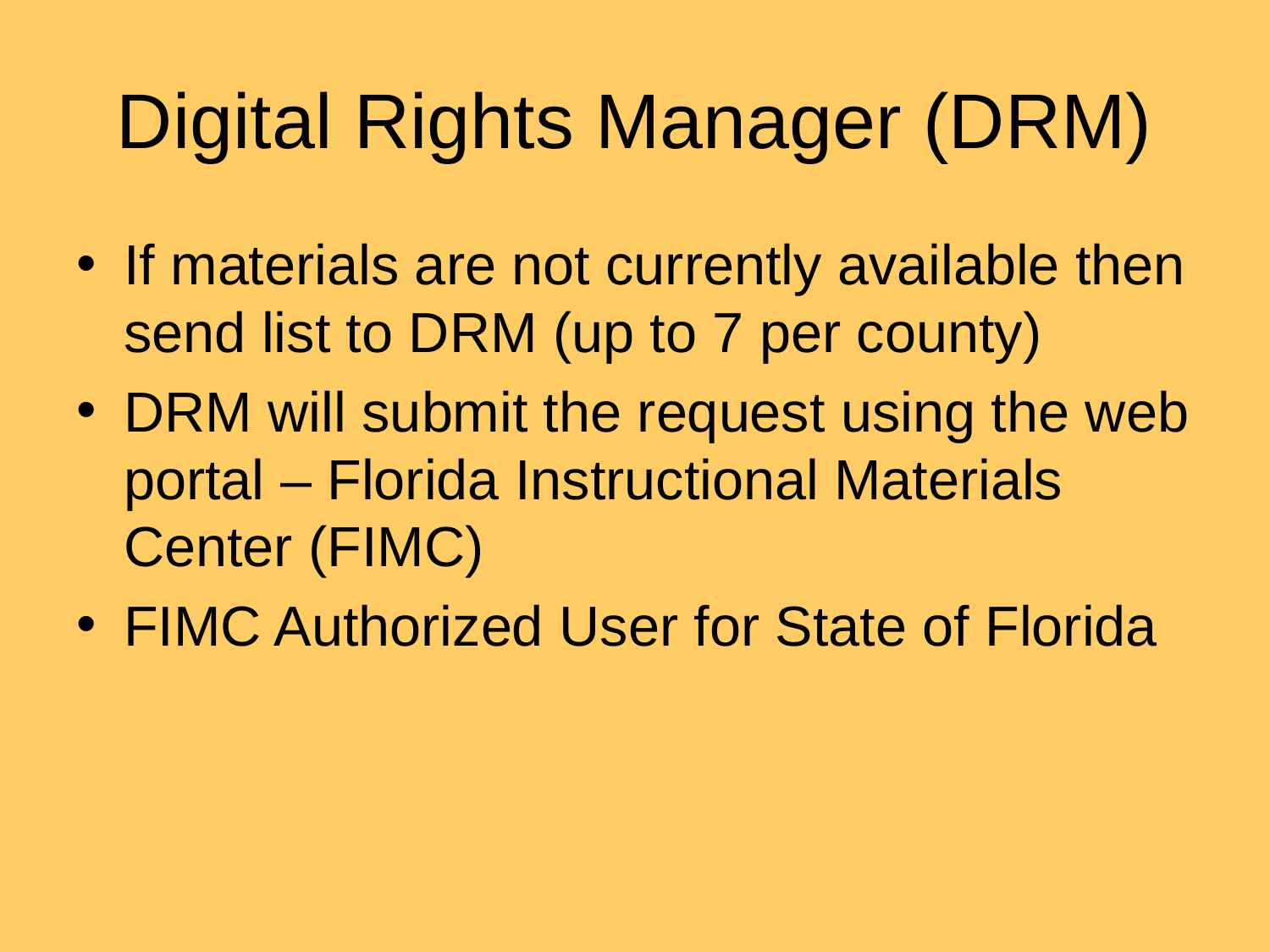

# Digital Rights Manager (DRM)
If materials are not currently available then send list to DRM (up to 7 per county)
DRM will submit the request using the web portal – Florida Instructional Materials Center (FIMC)
FIMC Authorized User for State of Florida